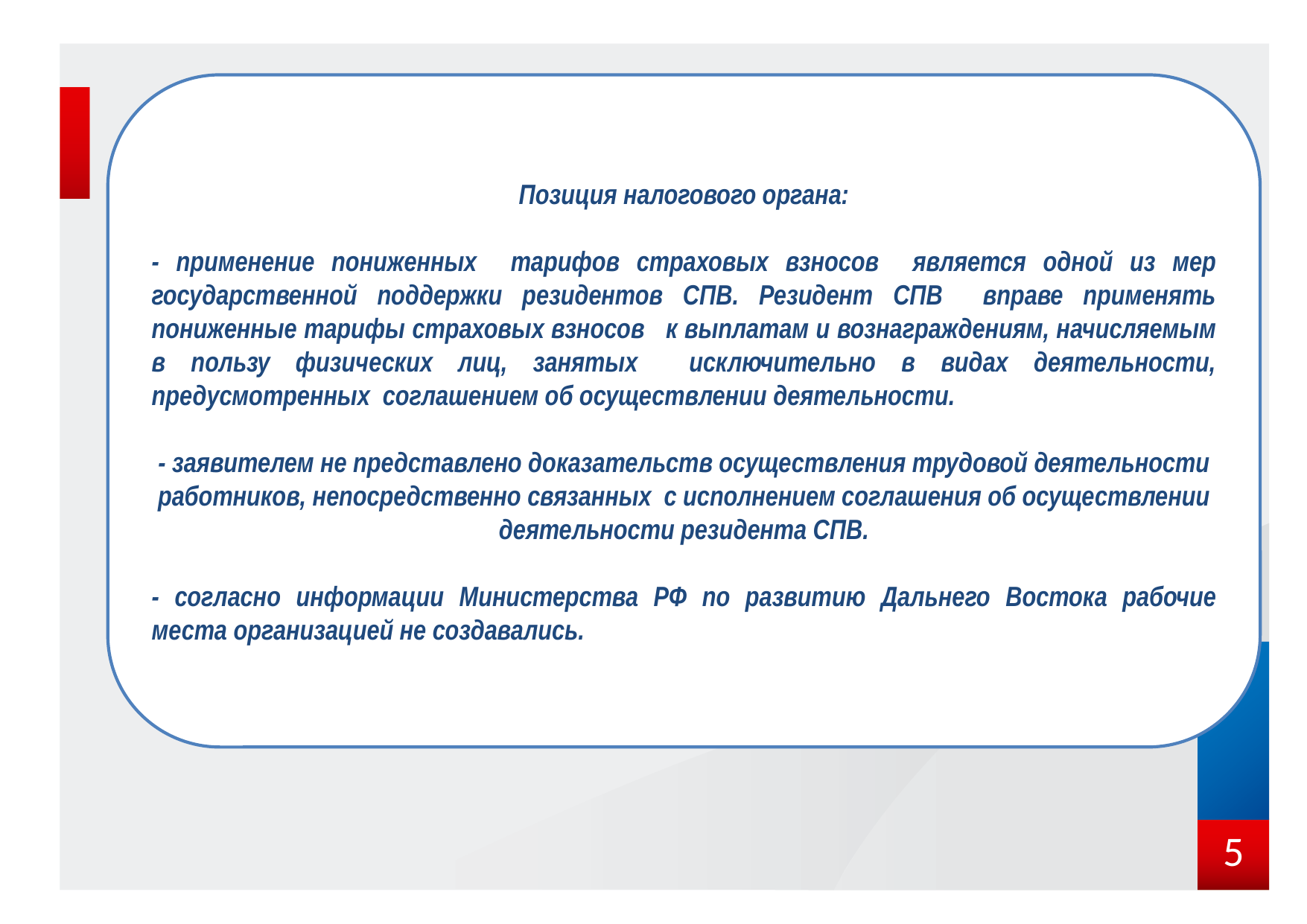

Позиция налогового органа:

- применение пониженных  тарифов страховых взносов  является одной из мер государственной поддержки резидентов СПВ. Резидент СПВ  вправе применять пониженные тарифы страховых взносов   к выплатам и вознаграждениям, начисляемым в пользу физических лиц, занятых  исключительно в видах деятельности, предусмотренных  соглашением об осуществлении деятельности.

- заявителем не представлено доказательств осуществления трудовой деятельности работников, непосредственно связанных  с исполнением соглашения об осуществлении деятельности резидента СПВ.

- согласно информации Министерства РФ по развитию Дальнего Востока рабочие места организацией не создавались.
5